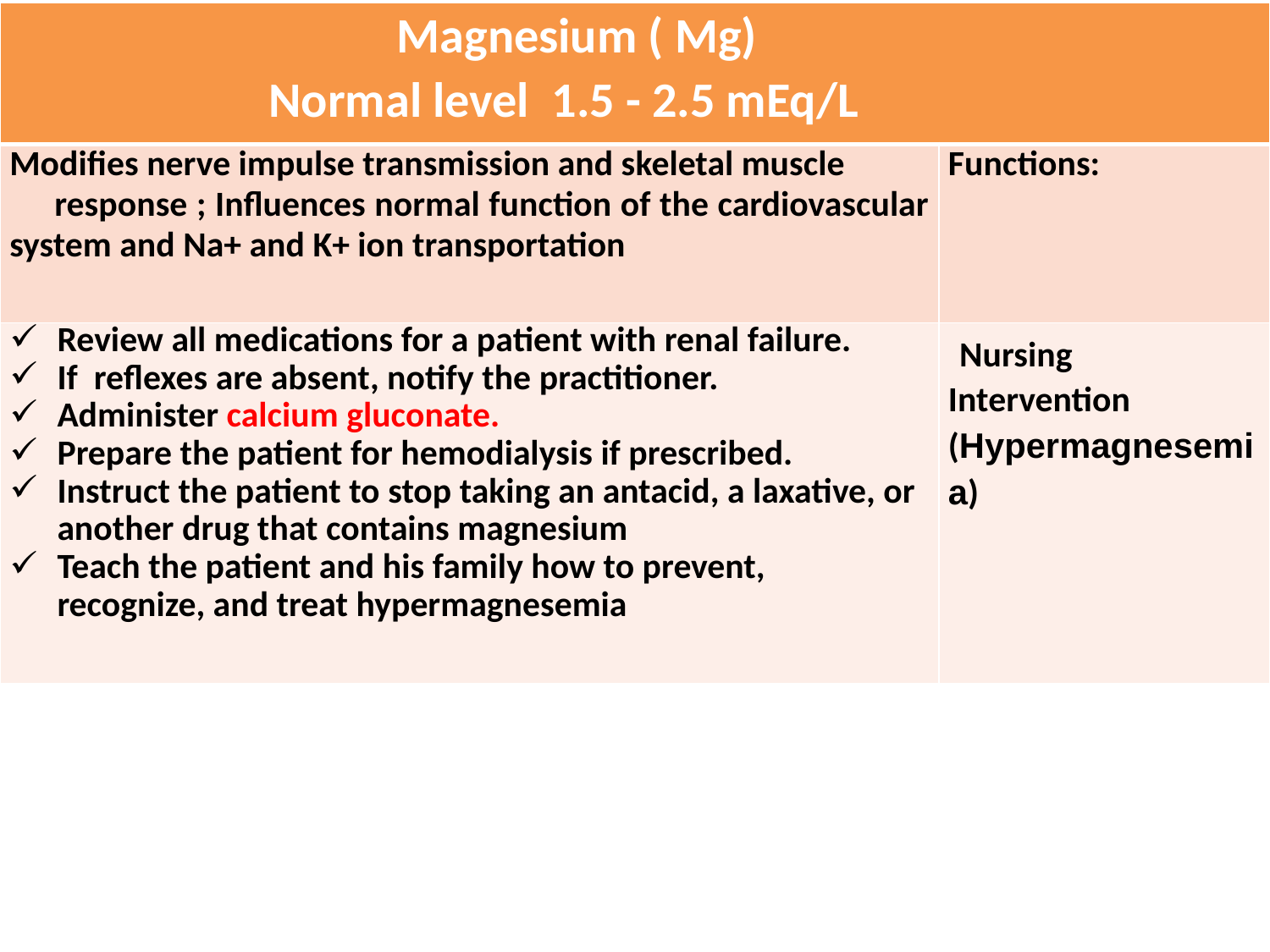

| Magnesium ( Mg) Normal level 1.5 - 2.5 mEq/L |  |
| --- | --- |
| Modifies nerve impulse transmission and skeletal muscle response ; Influences normal function of the cardiovascular system and Na+ and K+ ion transportation | Functions: |
| Review all medications for a patient with renal failure. If reflexes are absent, notify the practitioner. Administer calcium gluconate. Prepare the patient for hemodialysis if prescribed. Instruct the patient to stop taking an antacid, a laxative, or another drug that contains magnesium Teach the patient and his family how to prevent, recognize, and treat hypermagnesemia | Nursing Intervention (Hypermagnesemia) |
#